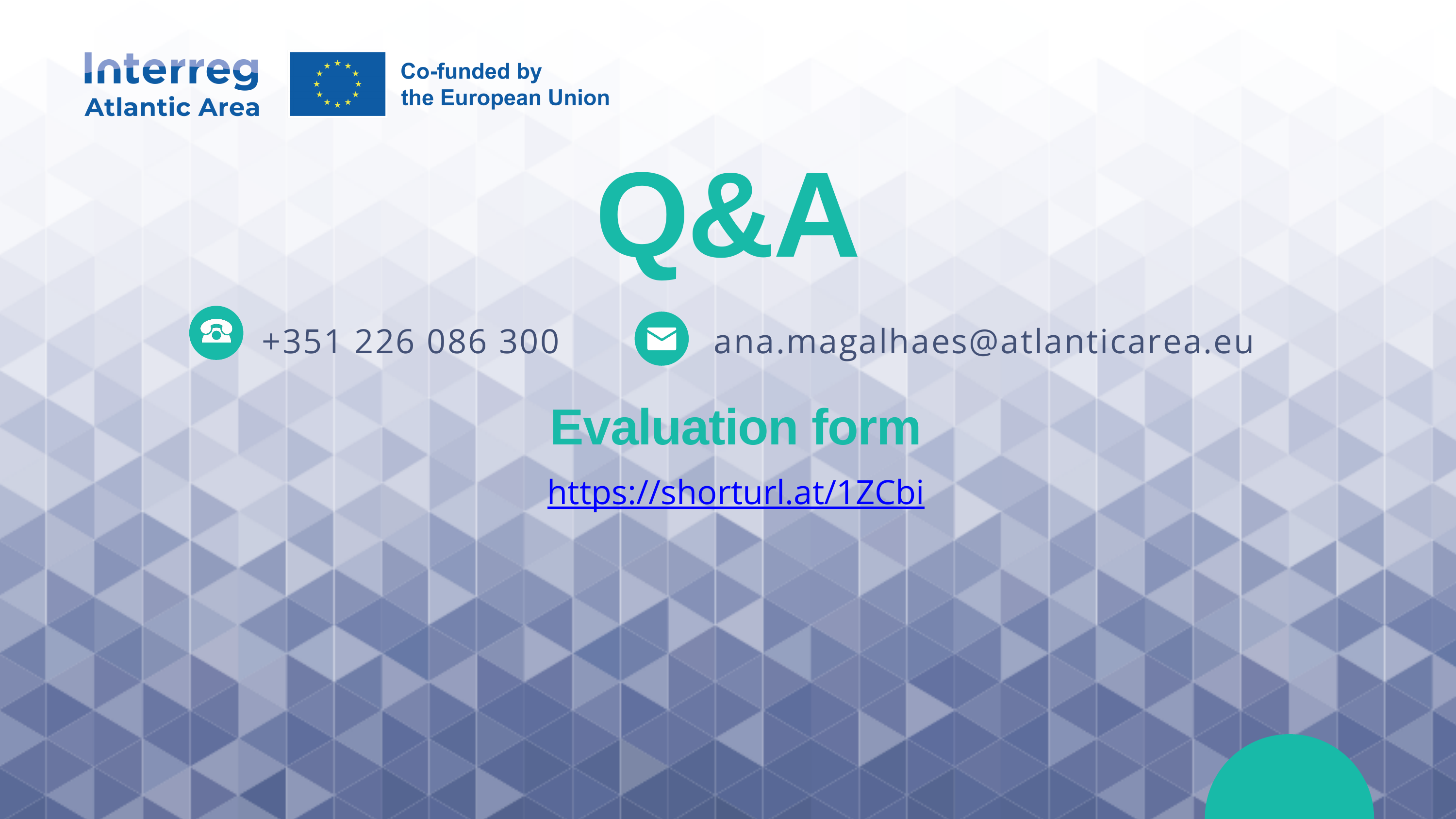

Q&A

+351 226 086 300
ana.magalhaes@atlanticarea.eu

Evaluation form
https://shorturl.at/1ZCbi